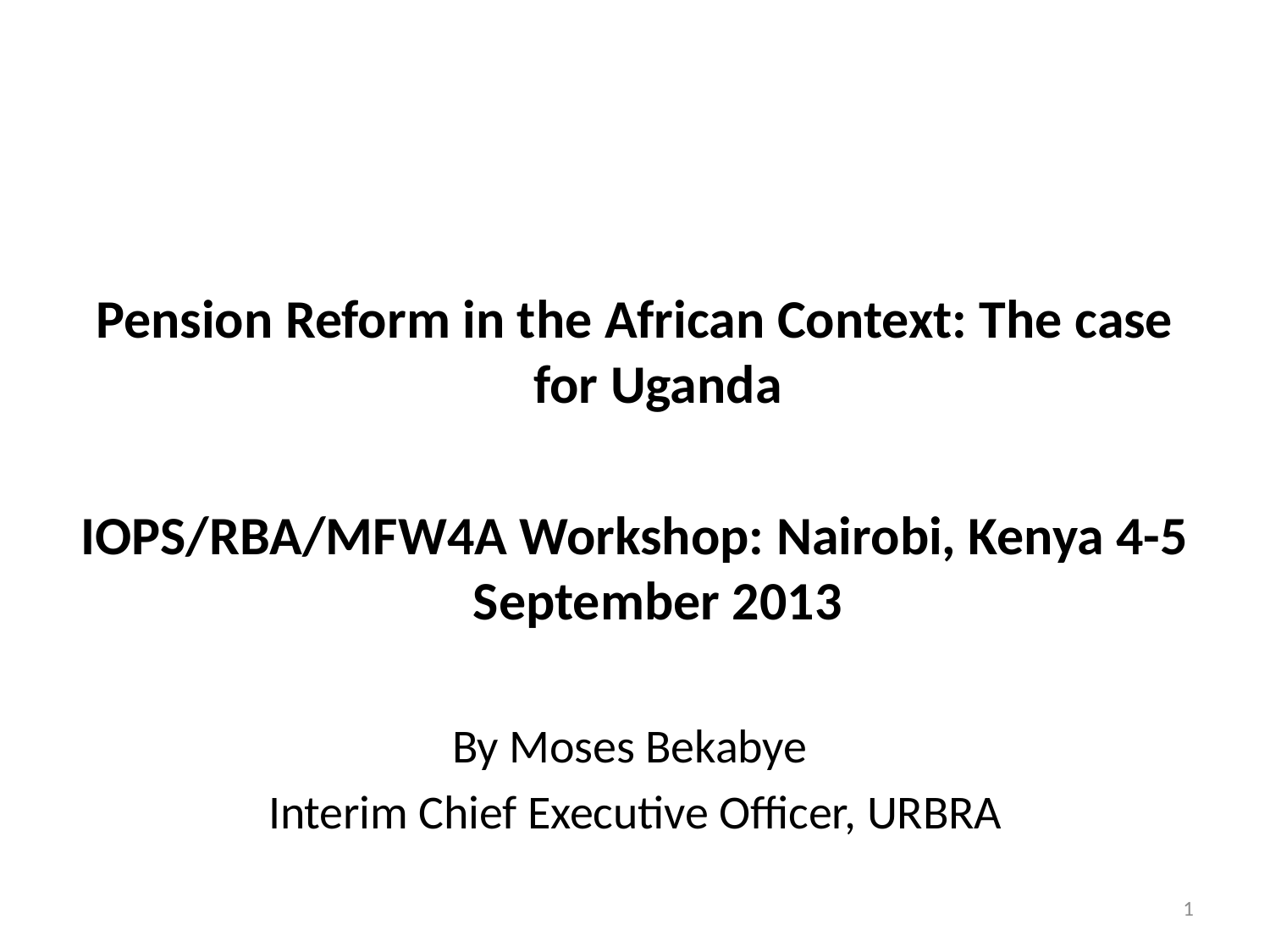

#

Pension Reform in the African Context: The case for Uganda

IOPS/RBA/MFW4A Workshop: Nairobi, Kenya 4-5 September 2013

By Moses Bekabye
Interim Chief Executive Officer, URBRA
1